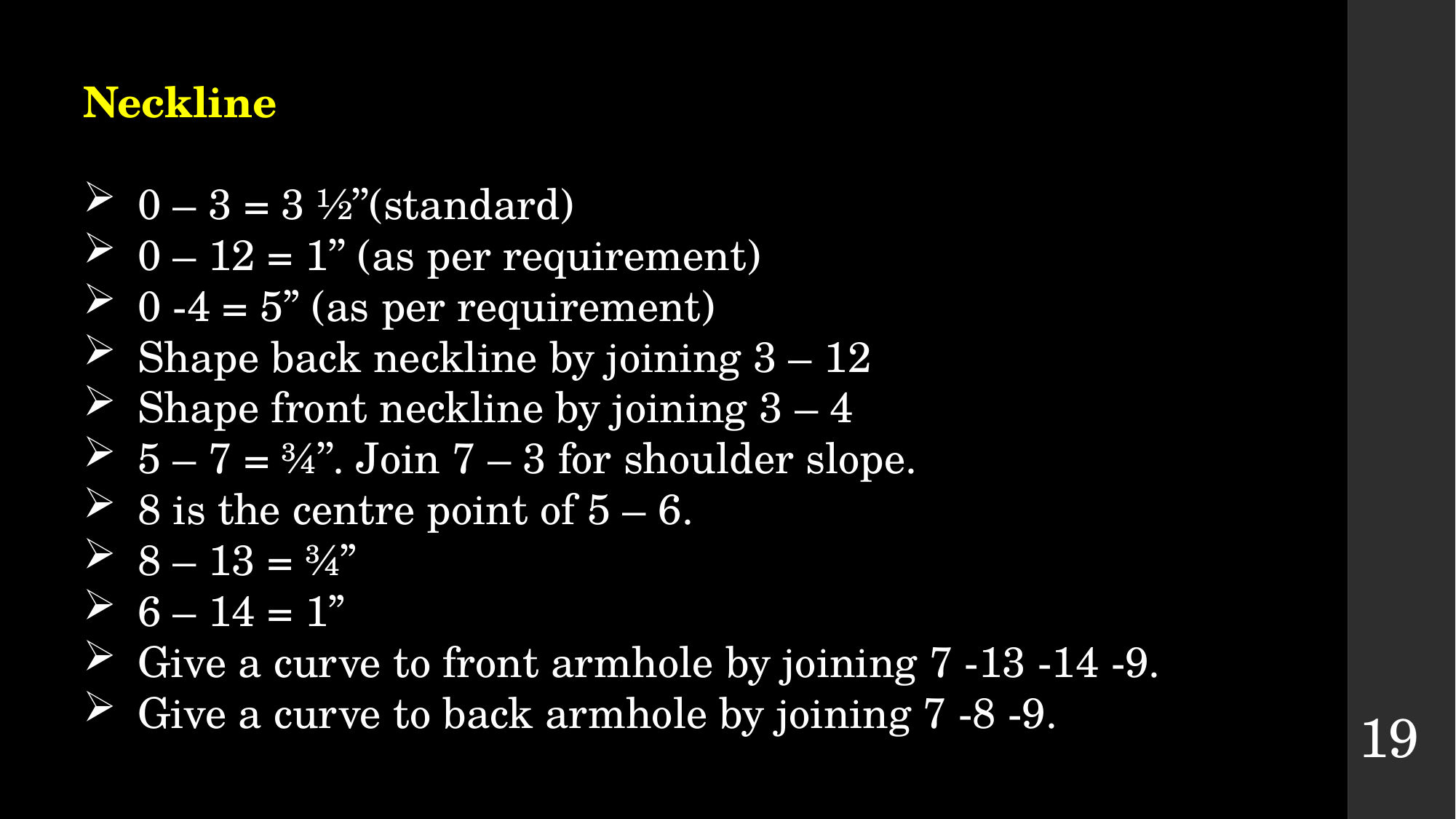

Neckline

0 – 3 = 3 ½’’(standard)
0 – 12 = 1’’ (as per requirement)
0 -4 = 5” (as per requirement)
Shape back neckline by joining 3 – 12
Shape front neckline by joining 3 – 4
5 – 7 = ¾’’. Join 7 – 3 for shoulder slope.
8 is the centre point of 5 – 6.
8 – 13 = ¾”
6 – 14 = 1”
Give a curve to front armhole by joining 7 -13 -14 -9.
Give a curve to back armhole by joining 7 -8 -9.
19